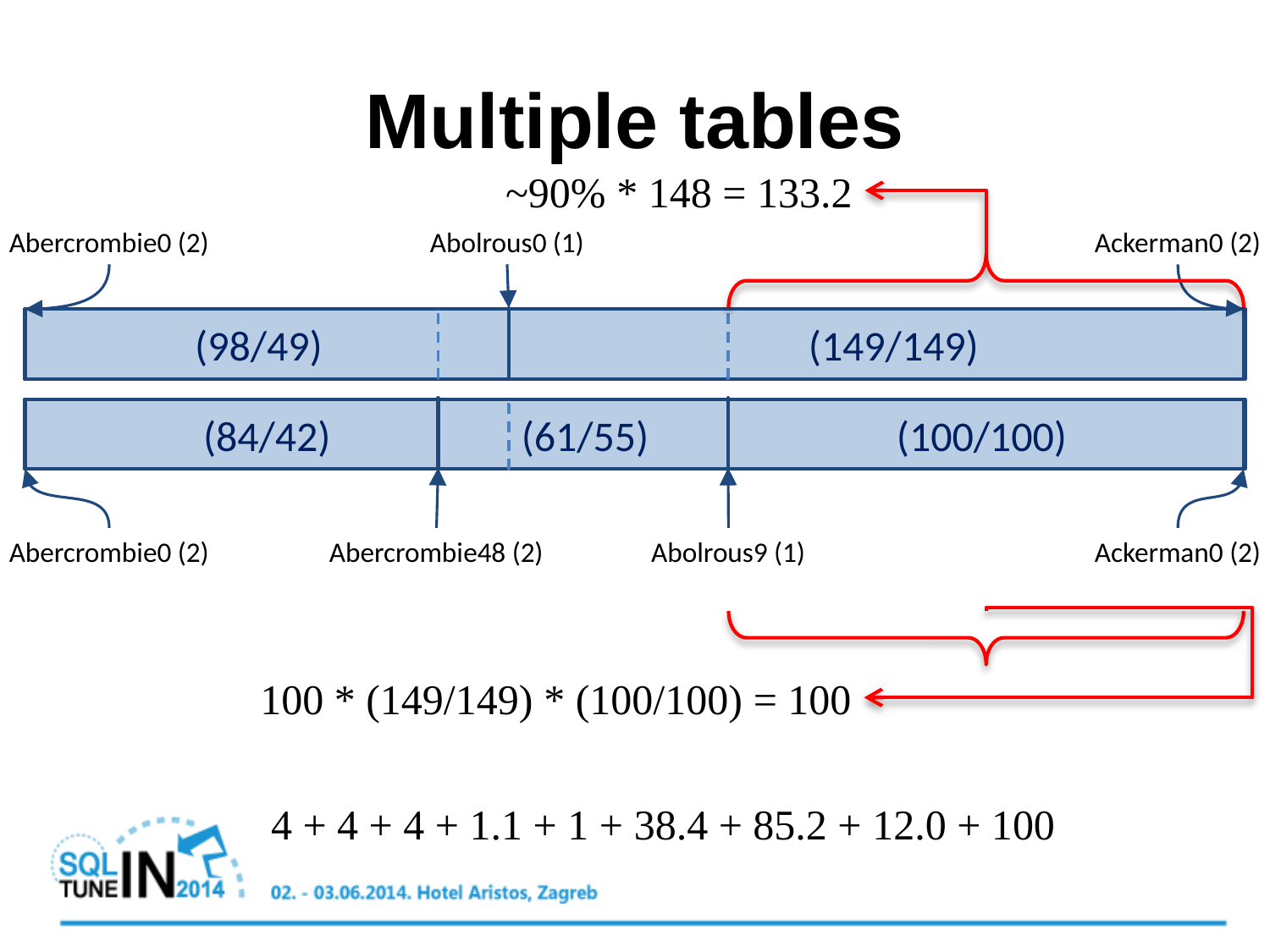

# Multiple tables
~90% * 148 = 133.2
Abercrombie0 (2)
Abolrous0 (1)
Ackerman0 (2)

(98/49)                                                   (149/149)         .

(84/42)                    (61/55)                          (100/100)

Abercrombie0 (2)
Abercrombie48 (2)
Abolrous9 (1)
Ackerman0 (2)
100 * (149/149) * (100/100) = 100
4 + 4 + 4 + 1.1 + 1 + 38.4 + 85.2 + 12.0 + 100